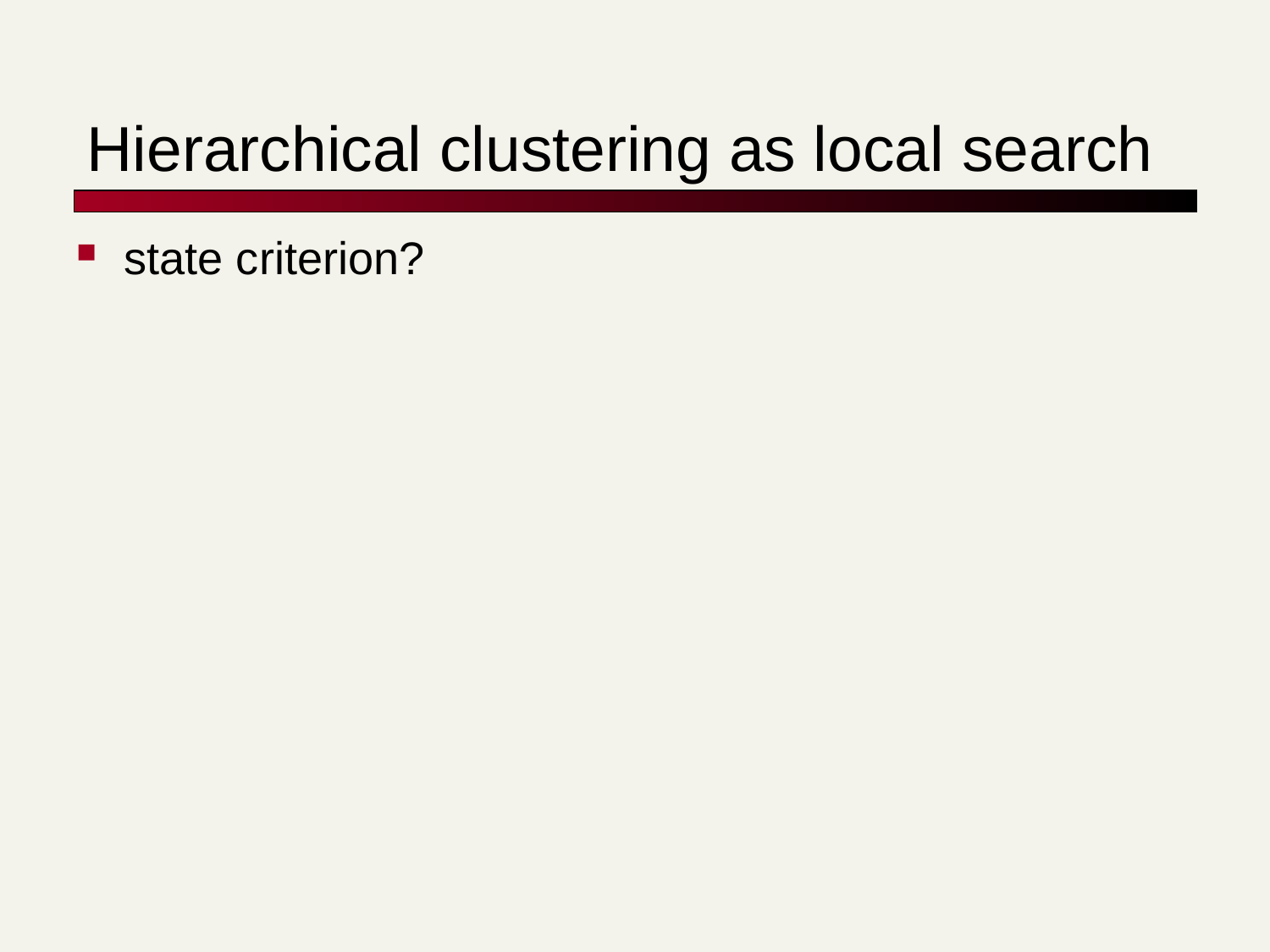

# Hierarchical clustering as local search
state criterion?